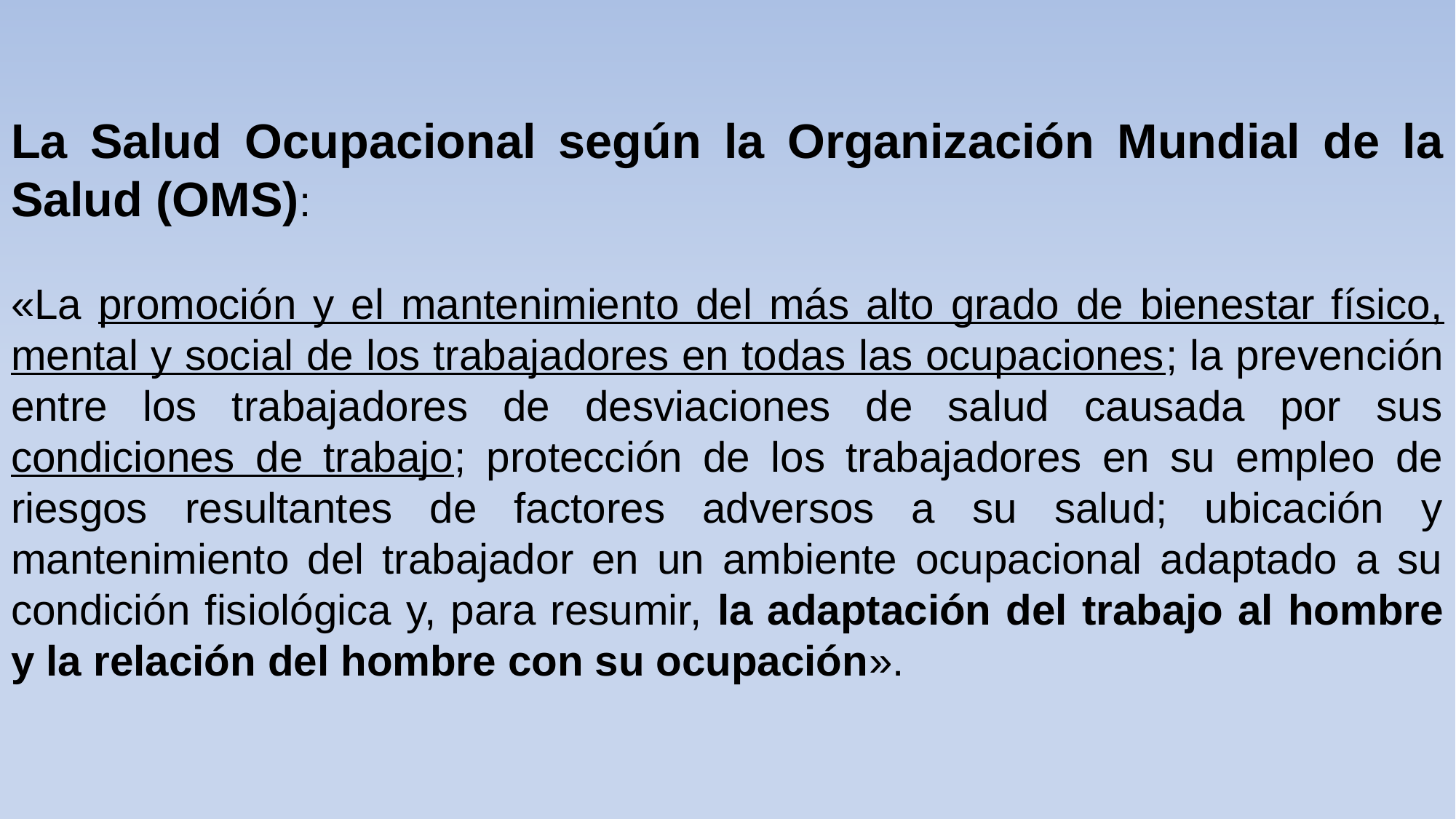

La Salud Ocupacional según la Organización Mundial de la Salud (OMS):

«La promoción y el mantenimiento del más alto grado de bienestar físico, mental y social de los trabajadores en todas las ocupaciones; la prevención entre los trabajadores de desviaciones de salud causada por sus condiciones de trabajo; protección de los trabajadores en su empleo de riesgos resultantes de factores adversos a su salud; ubicación y mantenimiento del trabajador en un ambiente ocupacional adaptado a su condición fisiológica y, para resumir, la adaptación del trabajo al hombre y la relación del hombre con su ocupación».